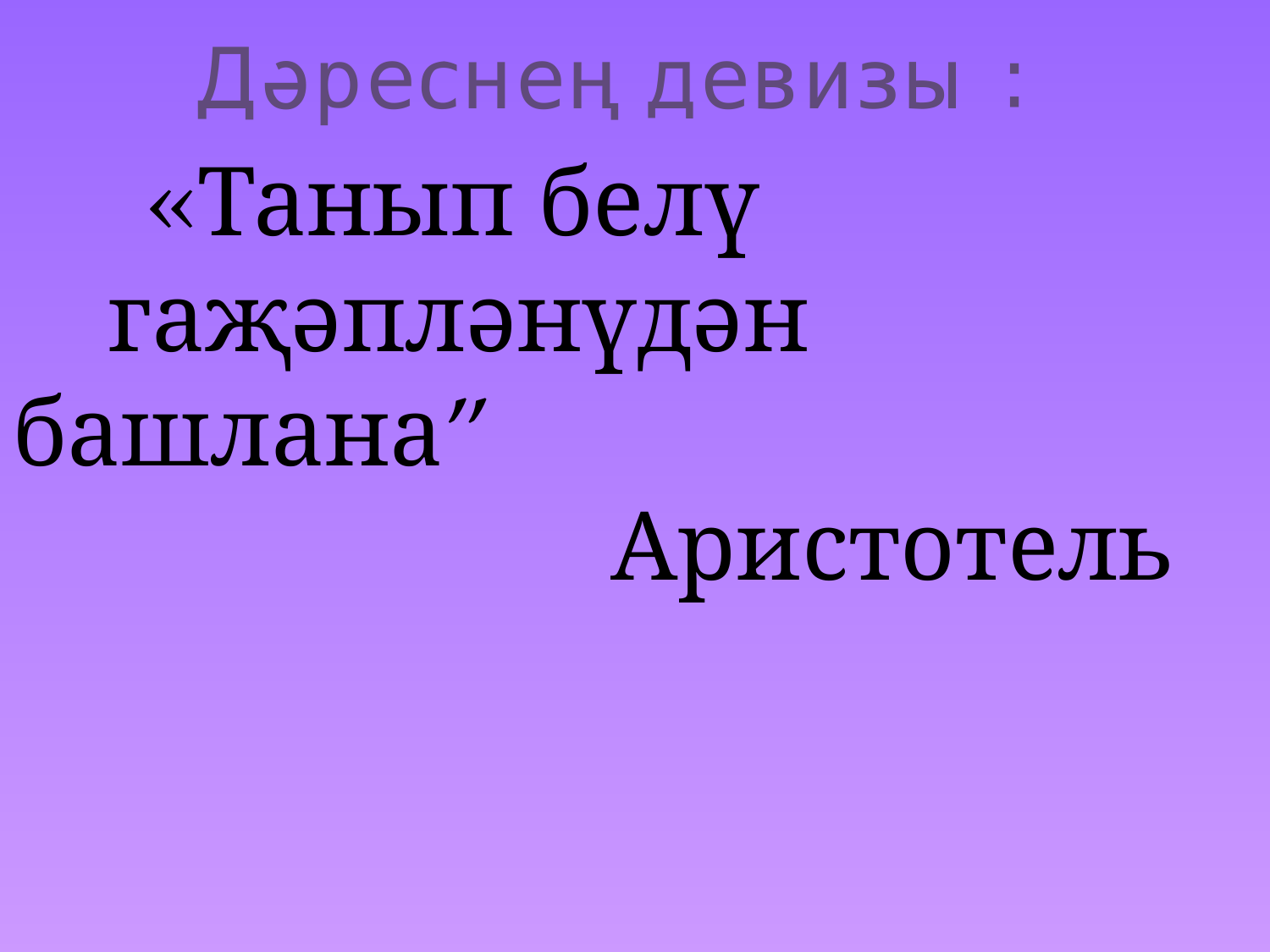

Дәреснең девизы :
     «Танып белү
    гаҗәпләнүдән   башлана”
                         Аристотель